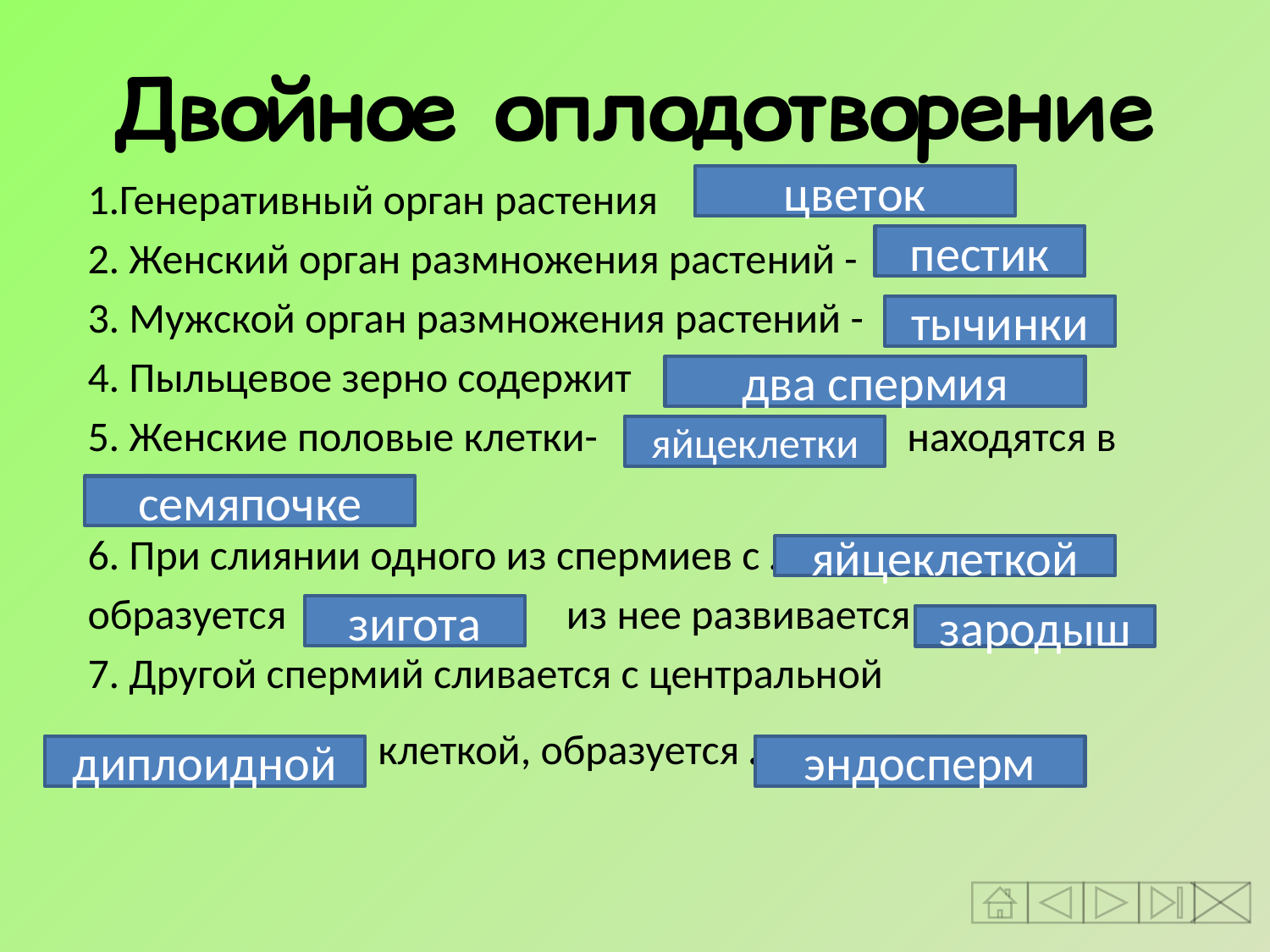

# Двойное оплодотворение
цветок
1.Генеративный орган растения
2. Женский орган размножения растений -                  .
3. Мужской орган размножения растений -                  .
4. Пыльцевое зерно содержит                                 .
5. Женские половые клетки-    …………..              находятся в
……………..     .
6. При слиянии одного из спермиев с ……………..
образуется      ……….,            из нее развивается …………  .
7. Другой спермий сливается с центральной
     …………………    клеткой, образуется ………………..  .
пестик
тычинки
два спермия
яйцеклетки
семяпочке
яйцеклеткой
зигота
зародыш
диплоидной
эндосперм